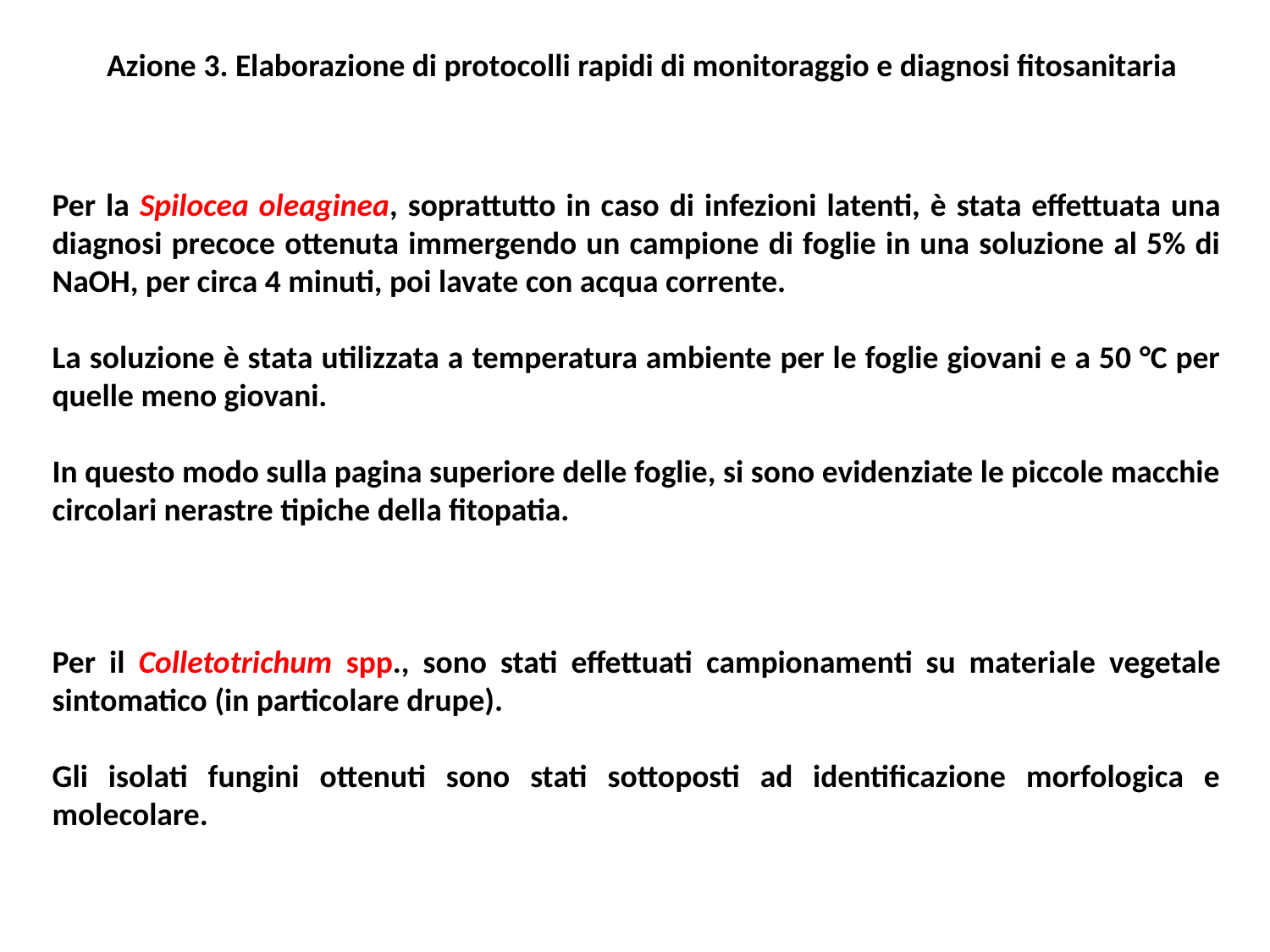

Azione 3. Elaborazione di protocolli rapidi di monitoraggio e diagnosi fitosanitaria
Per la Spilocea oleaginea, soprattutto in caso di infezioni latenti, è stata effettuata una diagnosi precoce ottenuta immergendo un campione di foglie in una soluzione al 5% di NaOH, per circa 4 minuti, poi lavate con acqua corrente.

La soluzione è stata utilizzata a temperatura ambiente per le foglie giovani e a 50 °C per quelle meno giovani.

In questo modo sulla pagina superiore delle foglie, si sono evidenziate le piccole macchie circolari nerastre tipiche della fitopatia.

Per il Colletotrichum spp., sono stati effettuati campionamenti su materiale vegetale sintomatico (in particolare drupe).

Gli isolati fungini ottenuti sono stati sottoposti ad identificazione morfologica e molecolare.